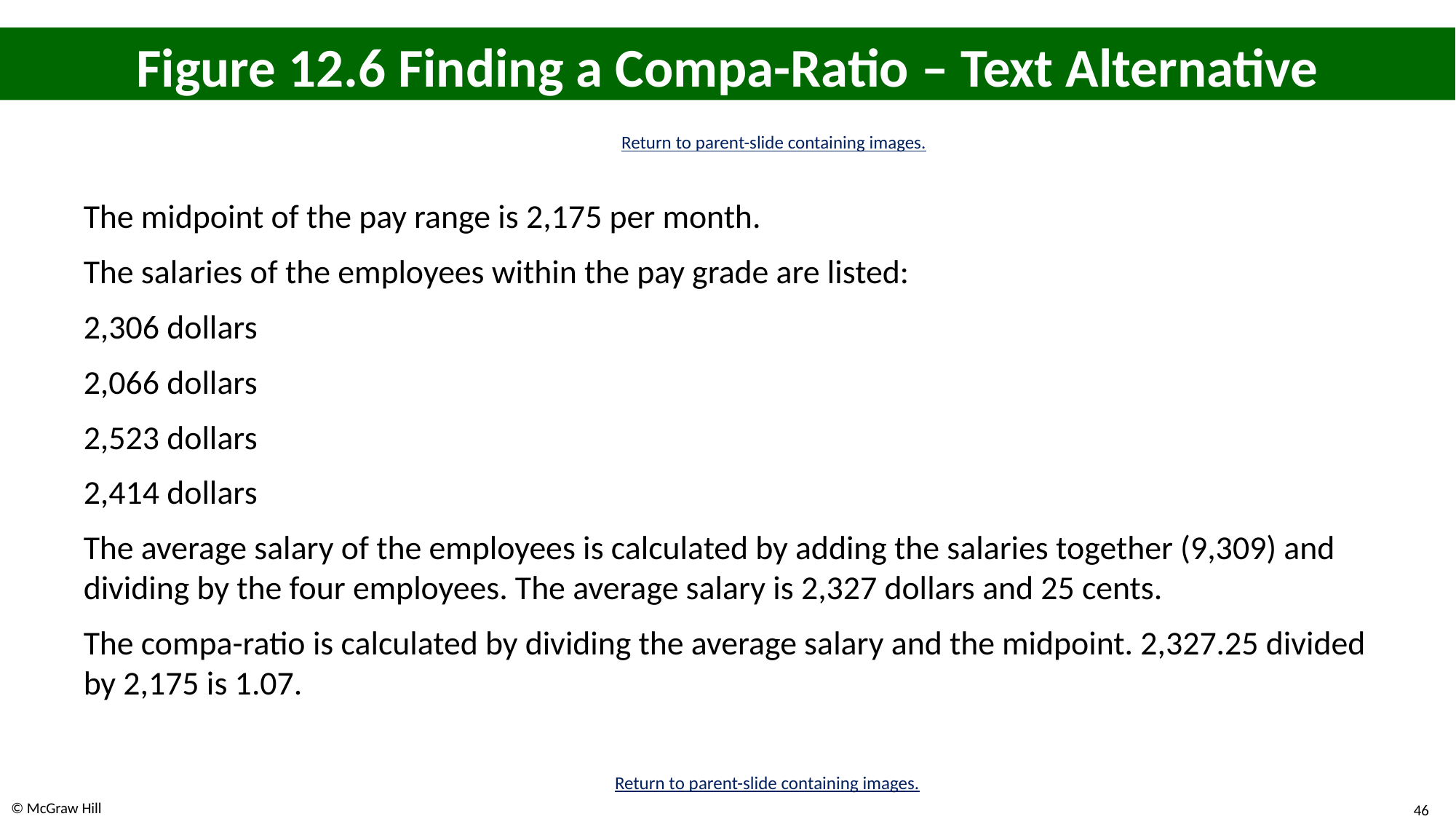

# Figure 12.6 Finding a Compa-Ratio – Text Alternative
Return to parent-slide containing images.
The midpoint of the pay range is 2,175 per month.
The salaries of the employees within the pay grade are listed:
2,306 dollars
2,066 dollars
2,523 dollars
2,414 dollars
The average salary of the employees is calculated by adding the salaries together (9,309) and dividing by the four employees. The average salary is 2,327 dollars and 25 cents.
The compa-ratio is calculated by dividing the average salary and the midpoint. 2,327.25 divided by 2,175 is 1.07.
Return to parent-slide containing images.